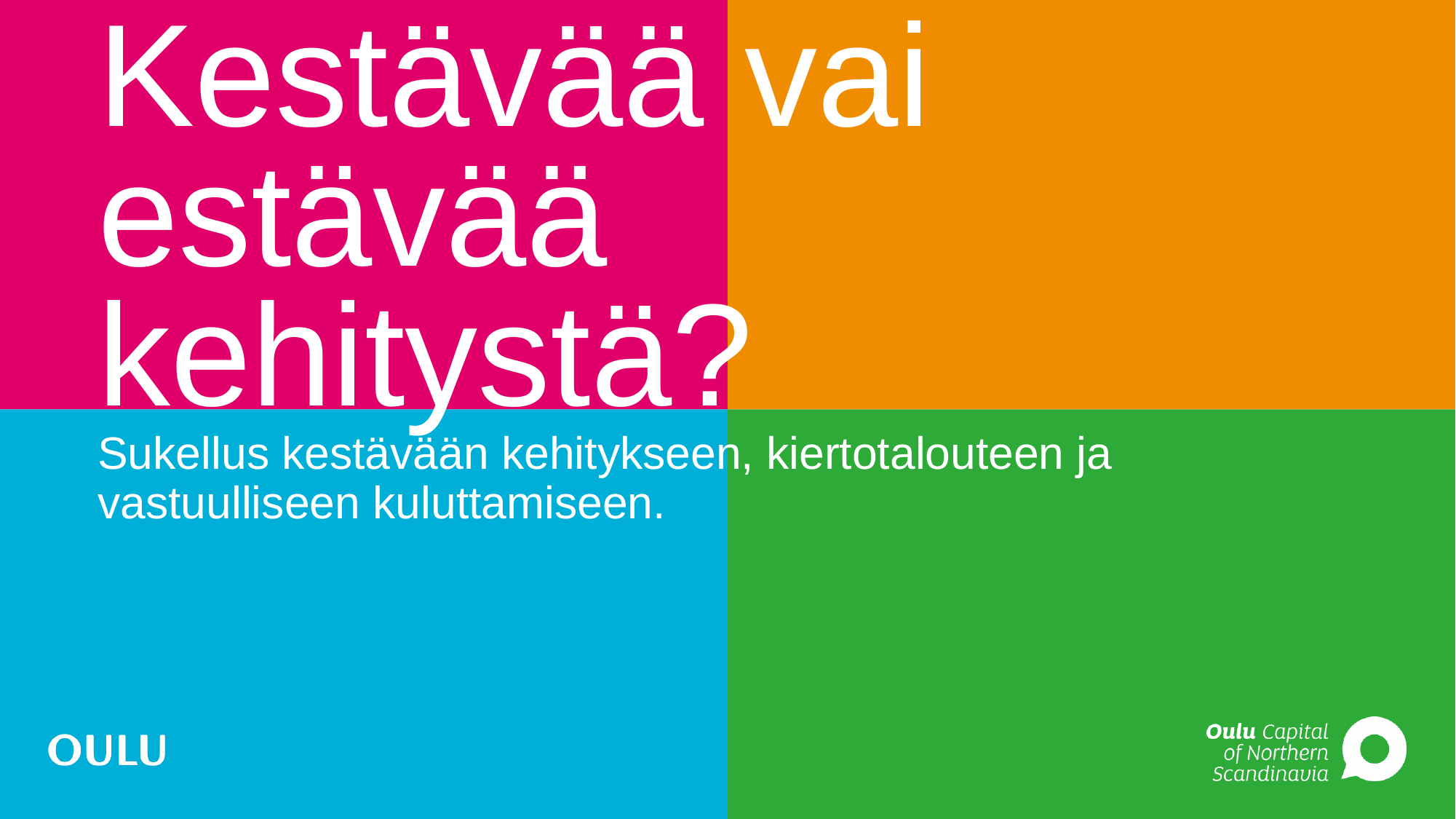

# Kestävää vai estävää kehitystä?
Sukellus kestävään kehitykseen, kiertotalouteen ja vastuulliseen kuluttamiseen.